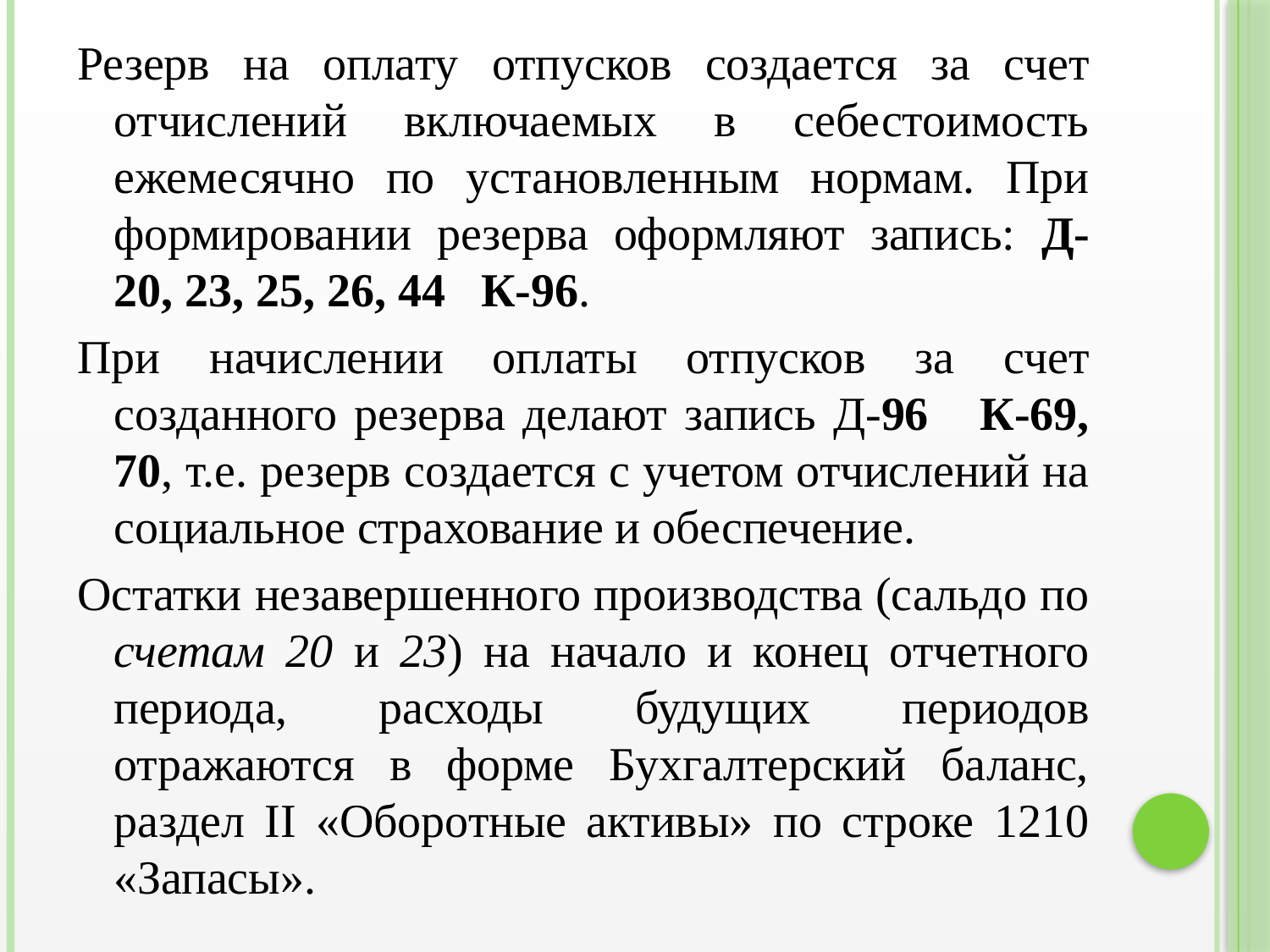

Резерв на оплату отпусков создается за счет отчислений включаемых в себестоимость ежемесячно по установленным нормам. При формировании резерва оформляют запись: Д-20, 23, 25, 26, 44   К-96.
При начислении оплаты отпусков за счет созданного резерва делают запись Д-96   К-69, 70, т.е. резерв создается с учетом отчислений на социальное страхование и обеспечение.
Остатки незавершенного производства (сальдо по счетам 20 и 23) на начало и конец отчетного периода, расходы будущих периодов отражаются в форме Бухгалтерский баланс, раздел II «Оборотные активы» по строке 1210 «Запасы».